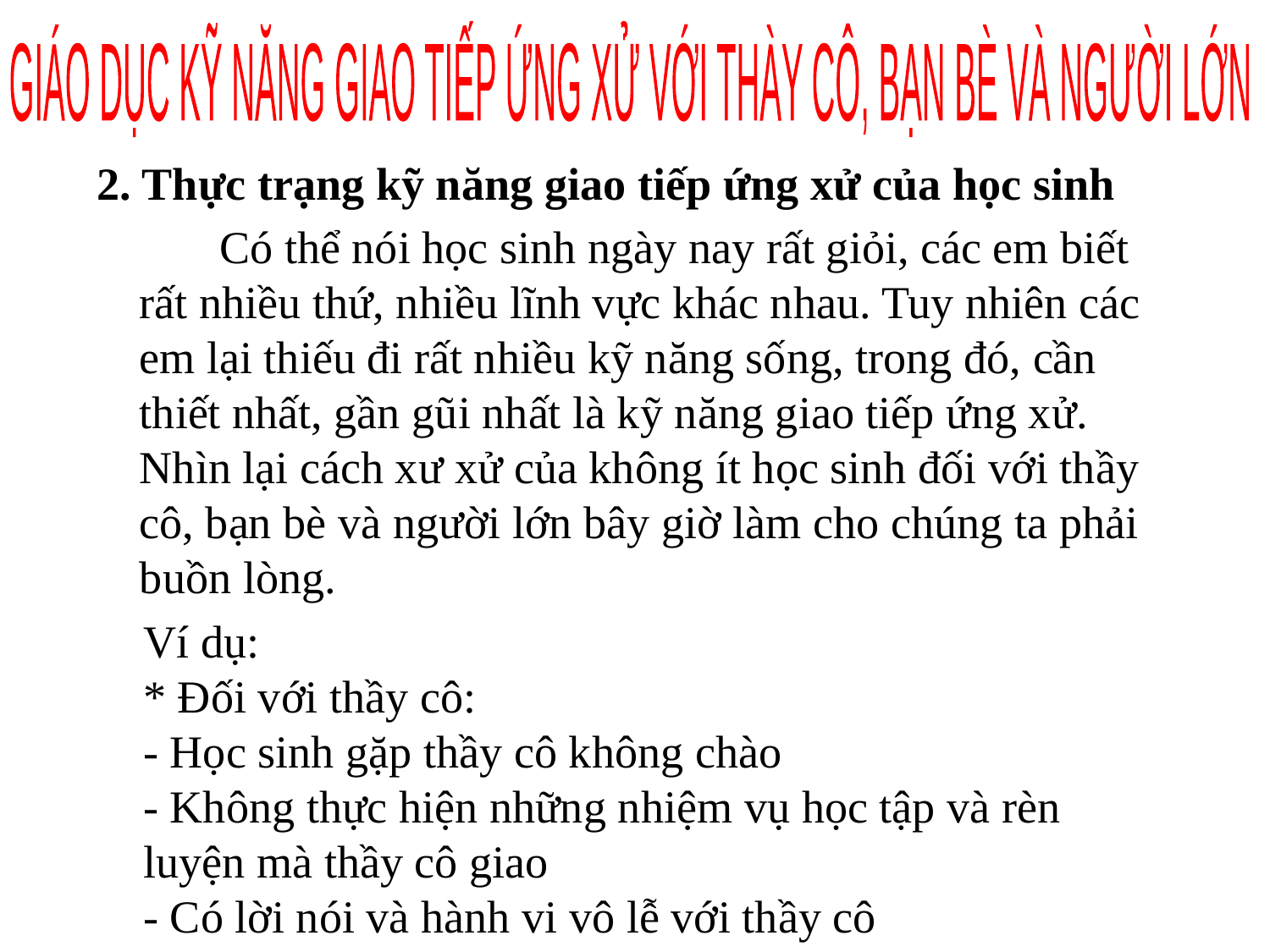

GIÁO DỤC KỸ NĂNG GIAO TIẾP ỨNG XỬ VỚI THÀY CÔ, BẠN BÈ VÀ NGƯỜI LỚN
2. Thực trạng kỹ năng giao tiếp ứng xử của học sinh
       Có thể nói học sinh ngày nay rất giỏi, các em biết rất nhiều thứ, nhiều lĩnh vực khác nhau. Tuy nhiên các em lại thiếu đi rất nhiều kỹ năng sống, trong đó, cần thiết nhất, gần gũi nhất là kỹ năng giao tiếp ứng xử. Nhìn lại cách xư xử của không ít học sinh đối với thầy cô, bạn bè và người lớn bây giờ làm cho chúng ta phải buồn lòng.
Ví dụ:
* Đối với thầy cô:
- Học sinh gặp thầy cô không chào
- Không thực hiện những nhiệm vụ học tập và rèn luyện mà thầy cô giao
- Có lời nói và hành vi vô lễ với thầy cô